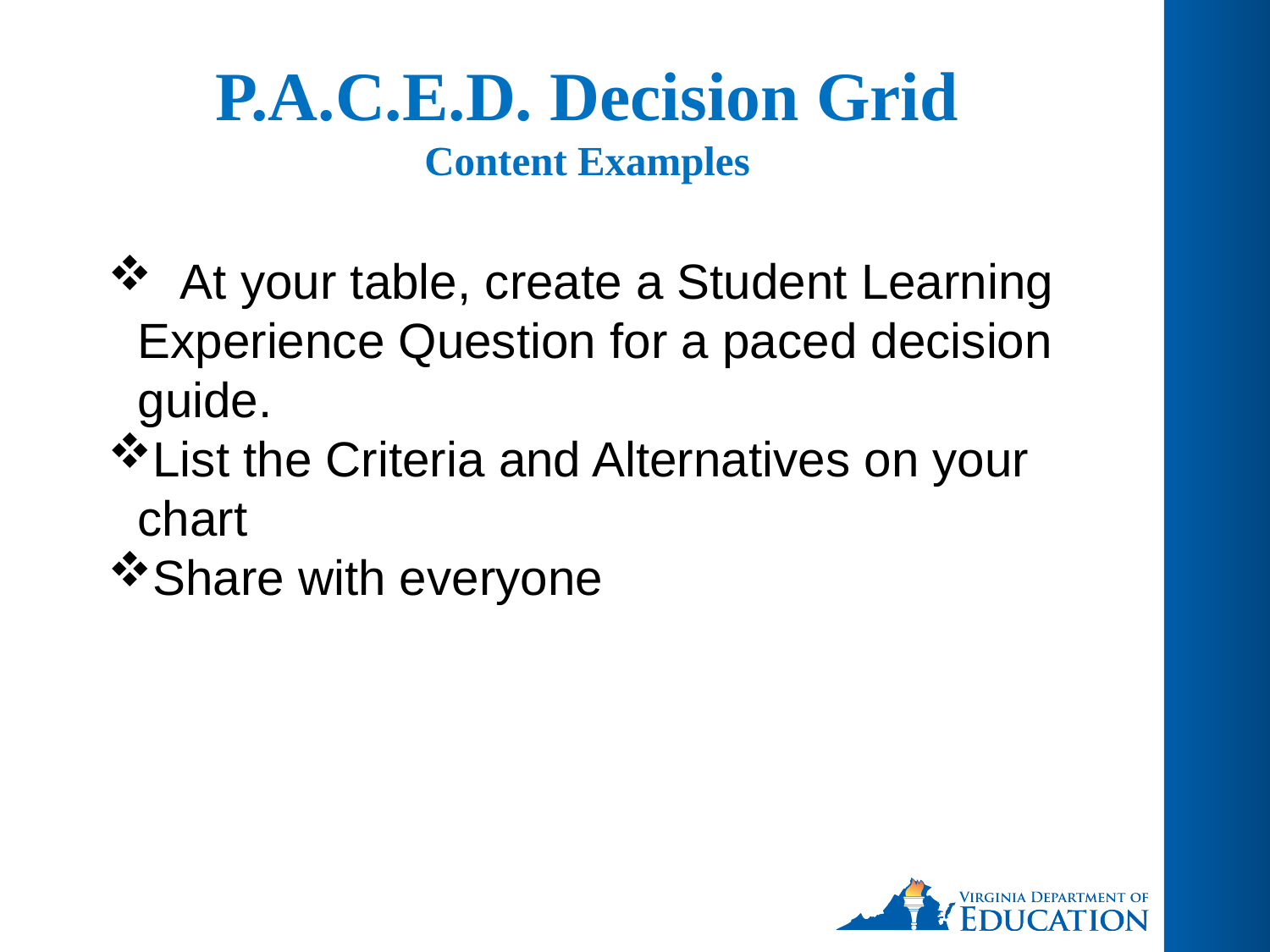

# P.A.C.E.D. Decision Grid Content Examples

  At your table, create a Student Learning Experience Question for a paced decision guide.
List the Criteria and Alternatives on your chart
Share with everyone